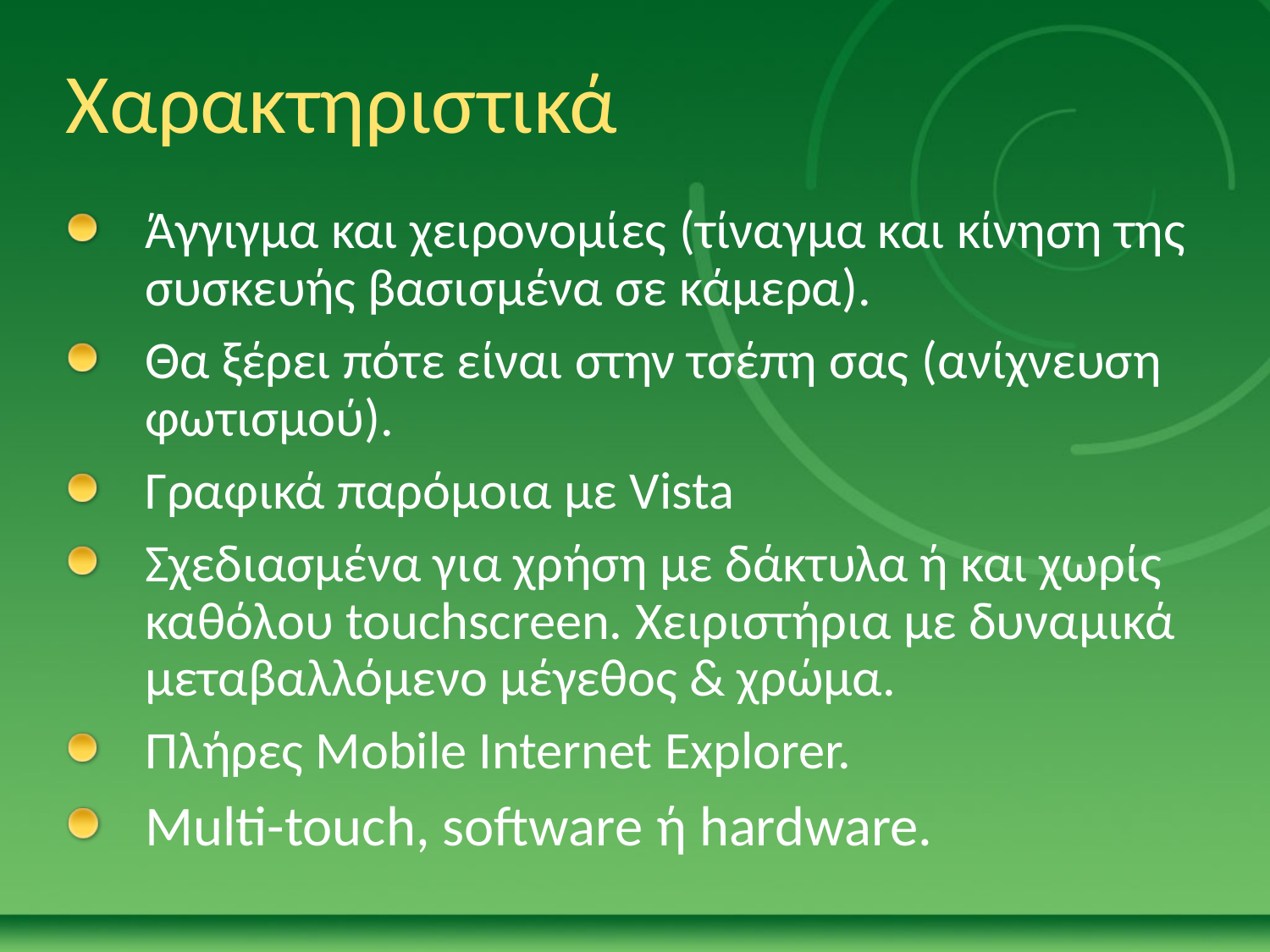

# Χαρακτηριστικά
Άγγιγμα και χειρονομίες (τίναγμα και κίνηση της συσκευής βασισμένα σε κάμερα).
Θα ξέρει πότε είναι στην τσέπη σας (ανίχνευση φωτισμού).
Γραφικά παρόμοια με Vista
Σχεδιασμένα για χρήση με δάκτυλα ή και χωρίς καθόλου touchscreen. Χειριστήρια με δυναμικά μεταβαλλόμενο μέγεθος & χρώμα.
Πλήρες Mobile Internet Explorer.
Multi-touch, software ή hardware.